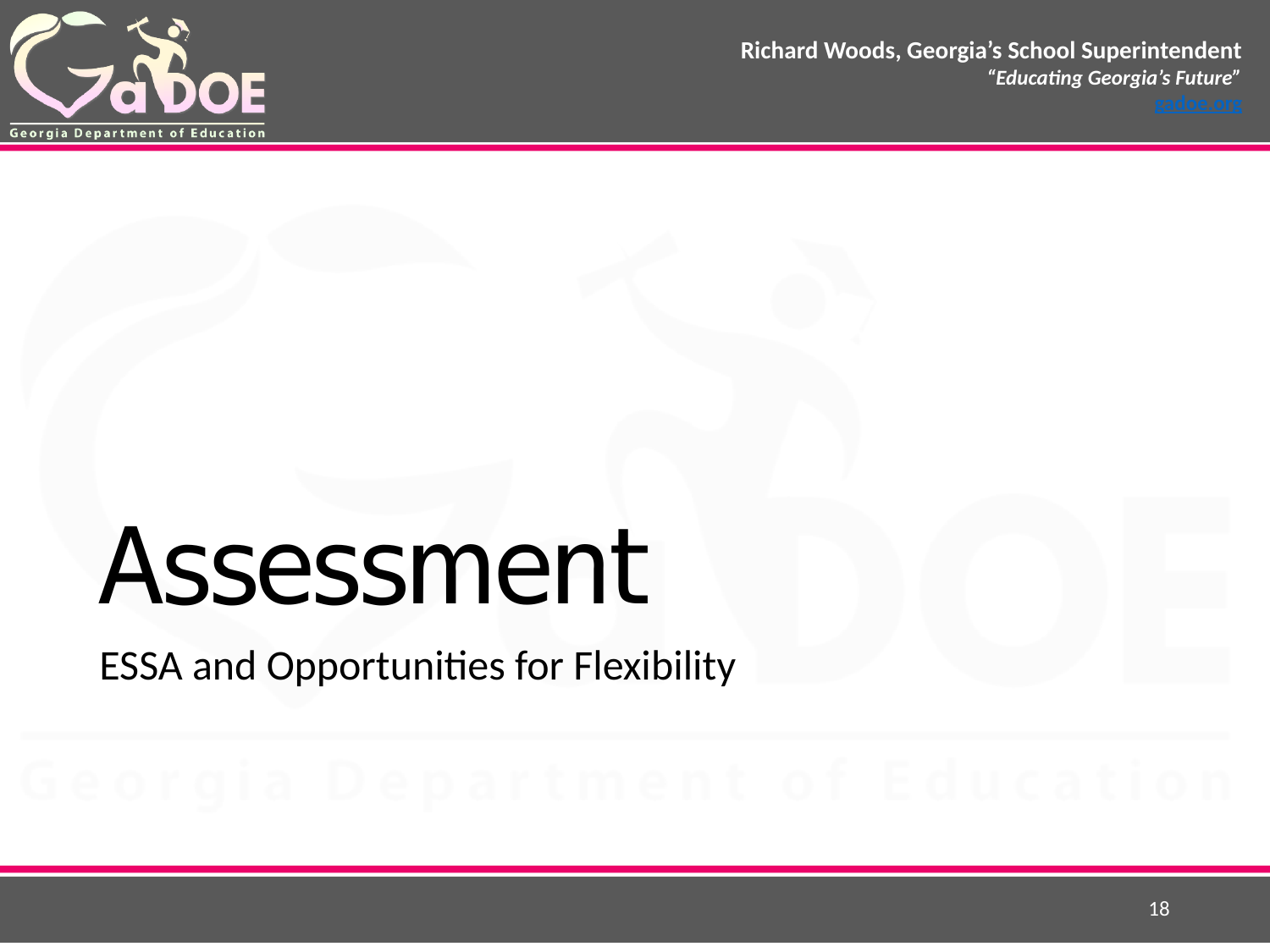

# Assessment
ESSA and Opportunities for Flexibility
18